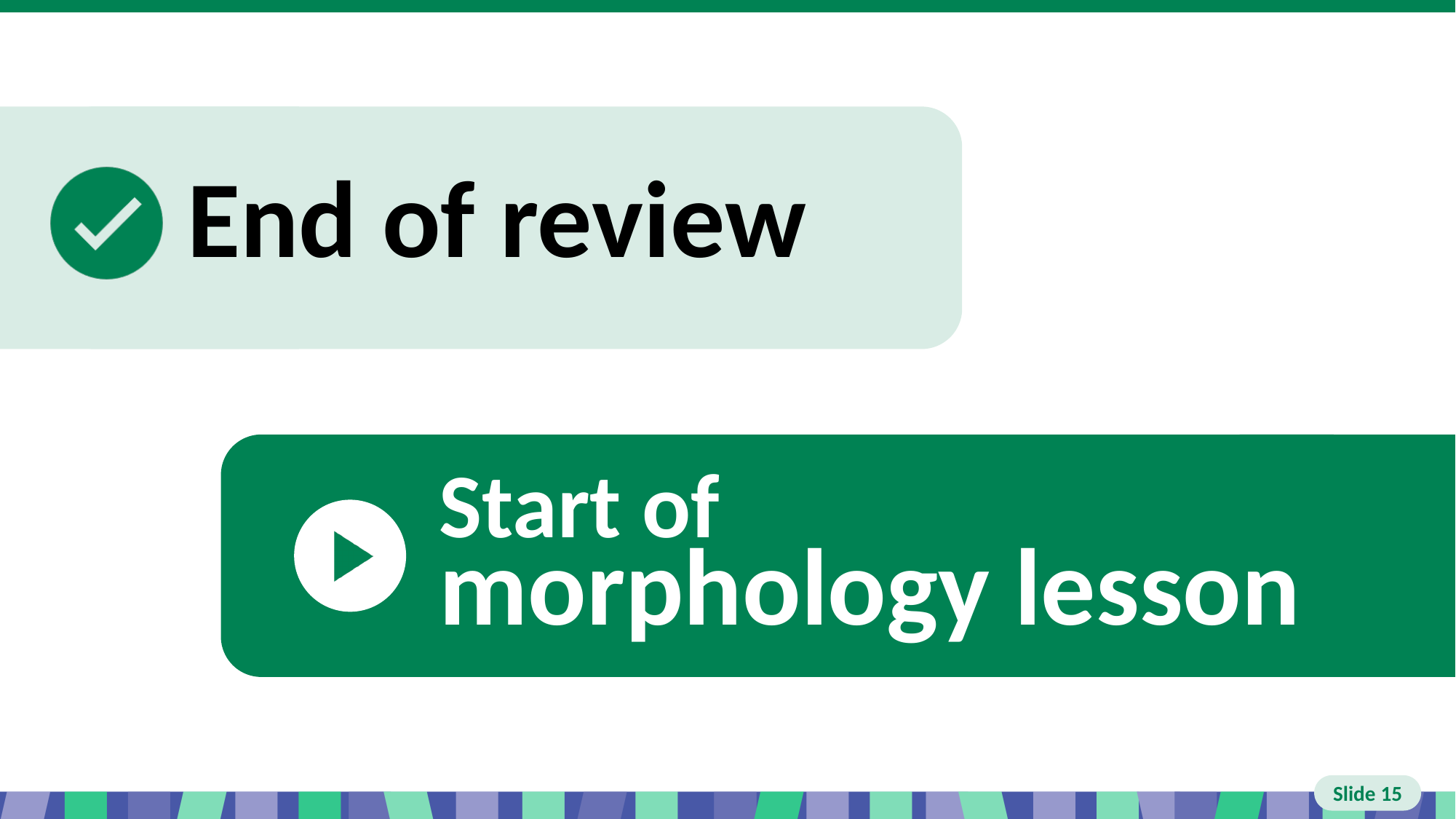

Slide 15 End of review, start of lesson